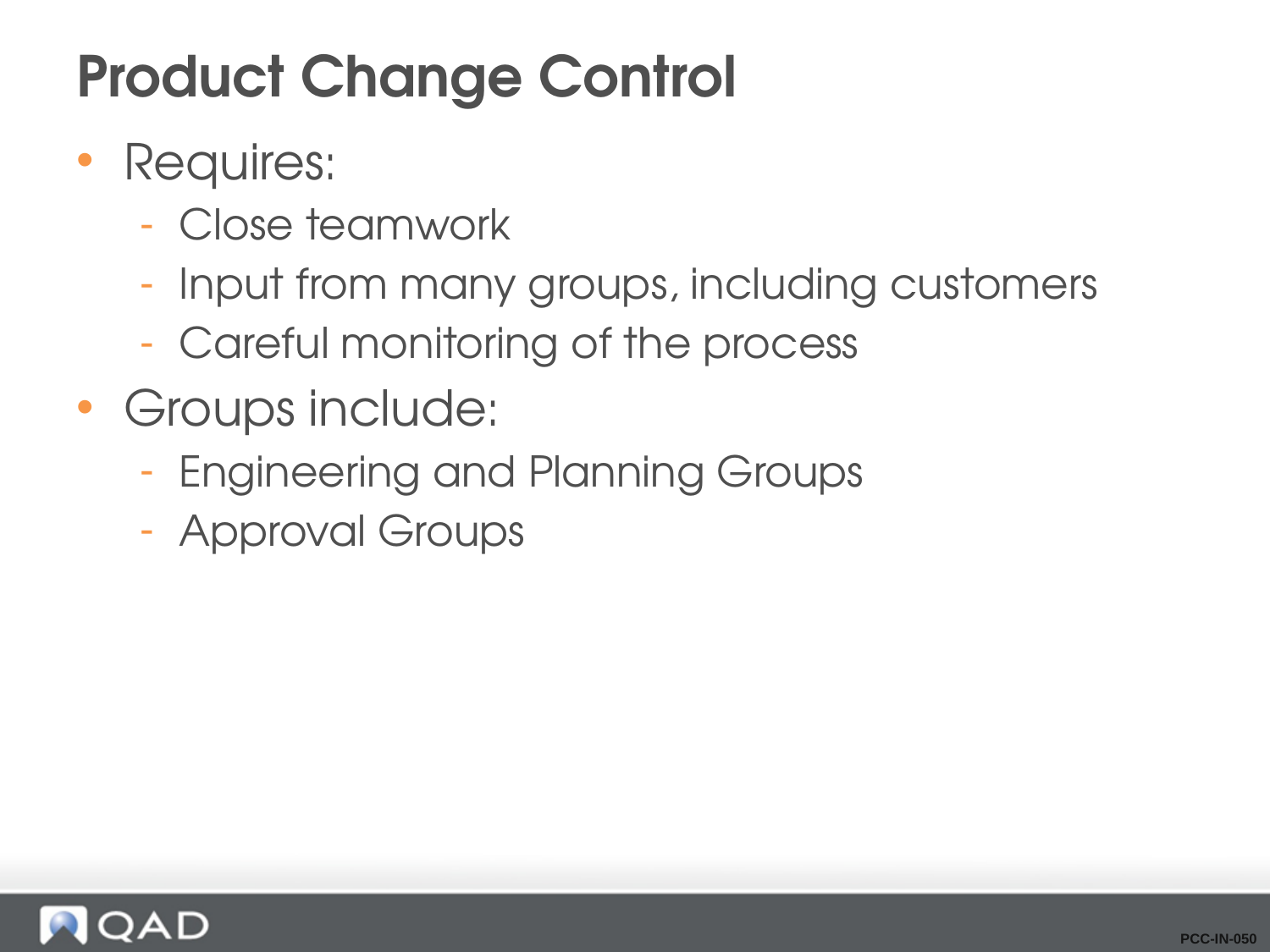

# Product Change Control
Requires:
Close teamwork
Input from many groups, including customers
Careful monitoring of the process
Groups include:
Engineering and Planning Groups
Approval Groups

PCC-IN-050